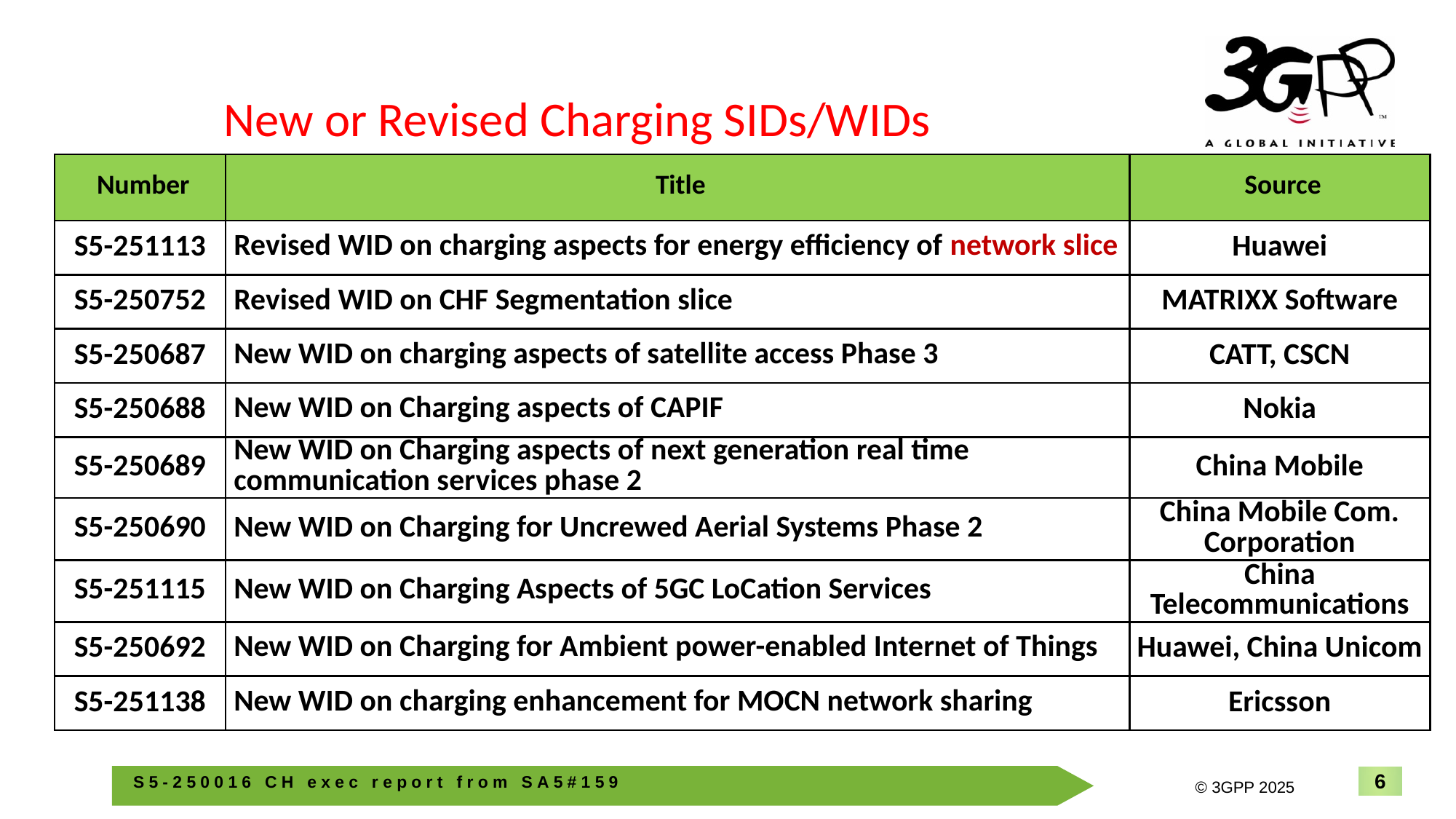

New or Revised Charging SIDs/WIDs
| Number | Title | Source |
| --- | --- | --- |
| S5-251113 | Revised WID on charging aspects for energy efficiency of network slice | Huawei |
| S5-250752 | Revised WID on CHF Segmentation slice | MATRIXX Software |
| S5-250687 | New WID on charging aspects of satellite access Phase 3 | CATT, CSCN |
| S5-250688 | New WID on Charging aspects of CAPIF | Nokia |
| S5-250689 | New WID on Charging aspects of next generation real time communication services phase 2 | China Mobile |
| S5-250690 | New WID on Charging for Uncrewed Aerial Systems Phase 2 | China Mobile Com. Corporation |
| S5-251115 | New WID on Charging Aspects of 5GC LoCation Services | China Telecommunications |
| S5-250692 | New WID on Charging for Ambient power-enabled Internet of Things | Huawei, China Unicom |
| S5-251138 | New WID on charging enhancement for MOCN network sharing | Ericsson |